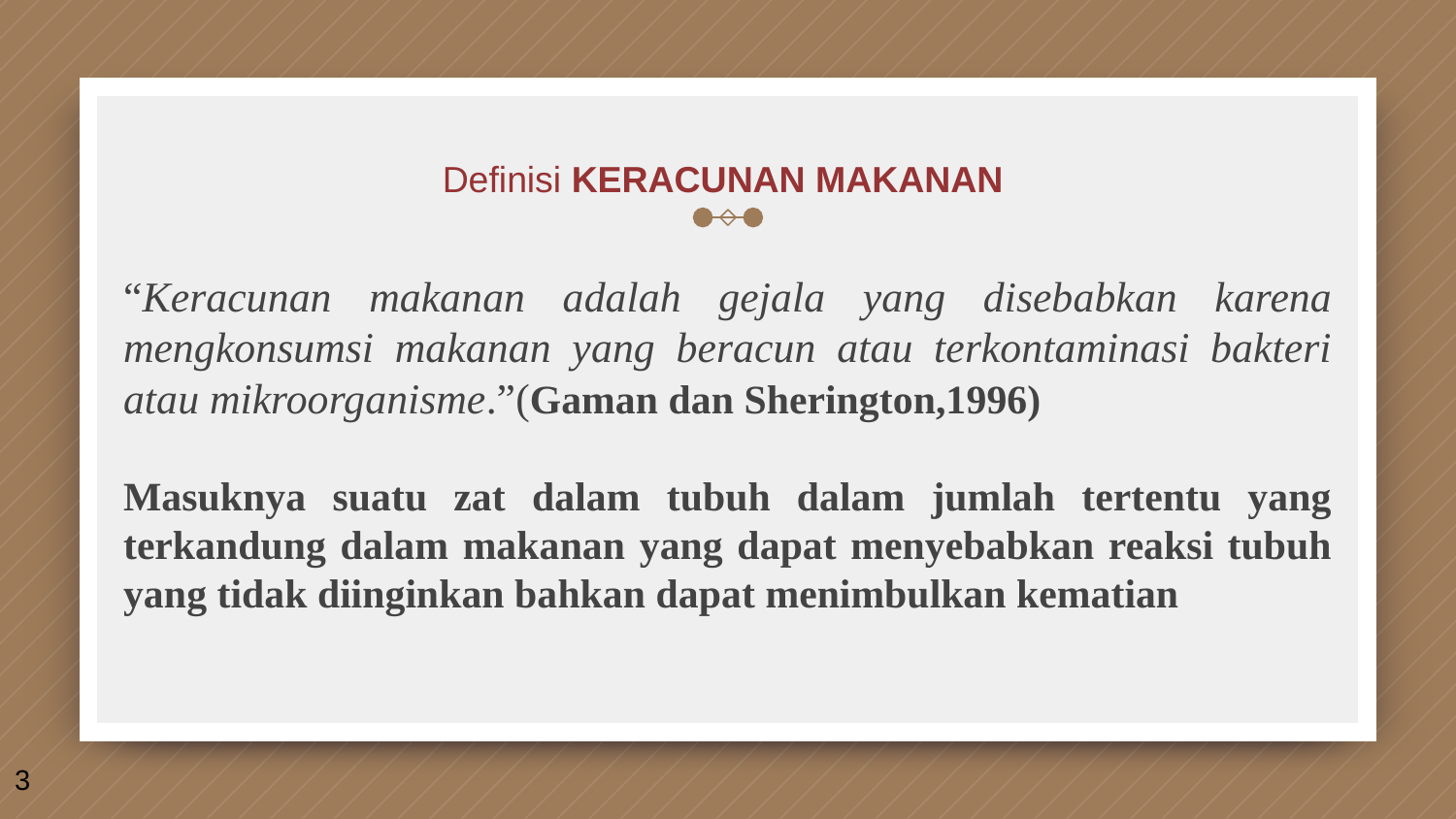

# Definisi KERACUNAN MAKANAN
“Keracunan makanan adalah gejala yang disebabkan karena mengkonsumsi makanan yang beracun atau terkontaminasi bakteri atau mikroorganisme.”(Gaman dan Sherington,1996)

Masuknya suatu zat dalam tubuh dalam jumlah tertentu yang terkandung dalam makanan yang dapat menyebabkan reaksi tubuh yang tidak diinginkan bahkan dapat menimbulkan kematian
3